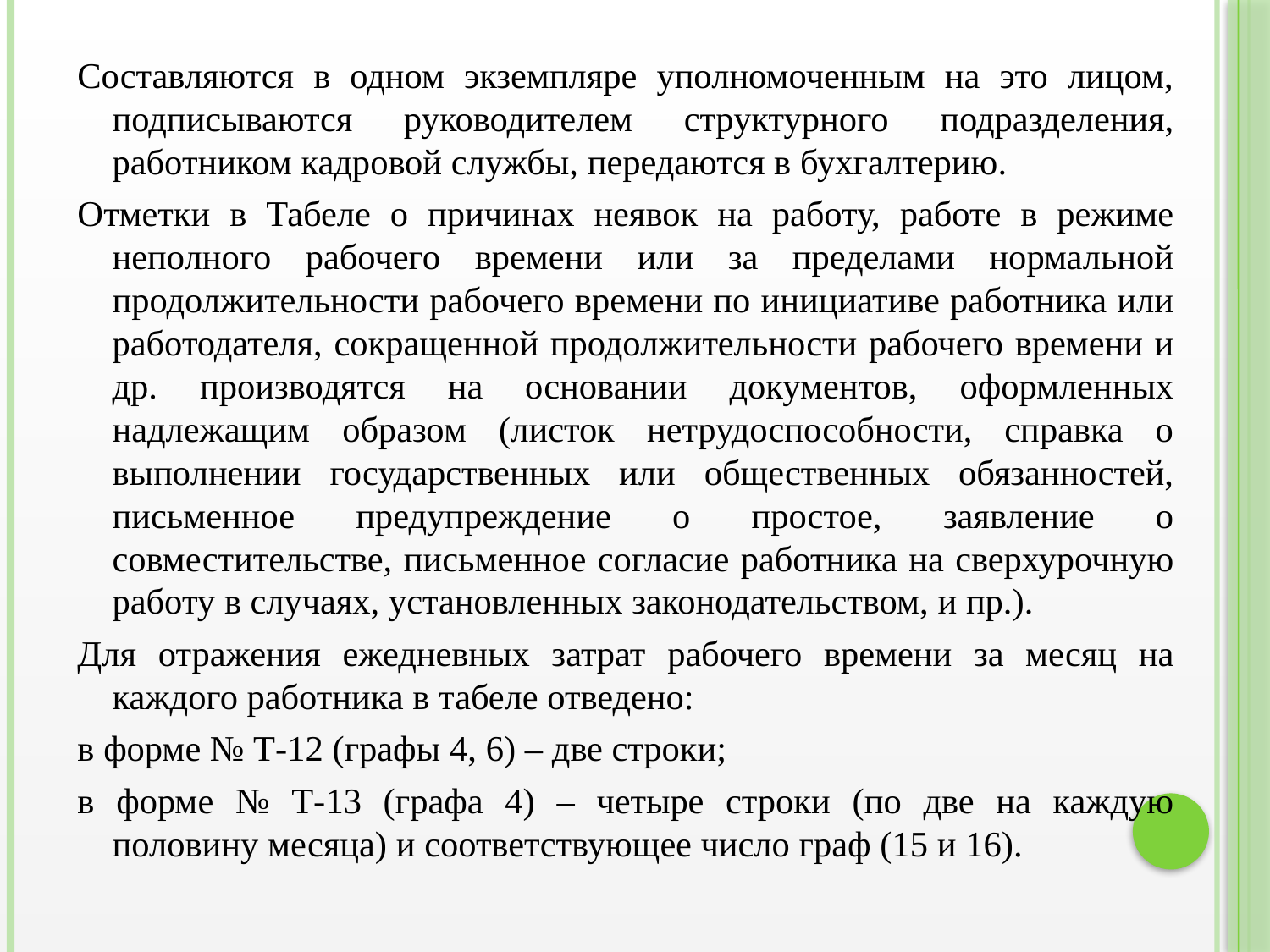

Составляются в одном экземпляре уполномоченным на это лицом, подписываются руководителем структурного подразделения, работником кадровой службы, передаются в бухгалтерию.
Отметки в Табеле о причинах неявок на работу, работе в режиме неполного рабочего времени или за пределами нормальной продолжительности рабочего времени по инициативе работника или работодателя, сокращенной продолжительности рабочего времени и др. производятся на основании документов, оформленных надлежащим образом (листок нетрудоспособности, справка о выполнении государственных или общественных обязанностей, письменное предупреждение о простое, заявление о совместительстве, письменное согласие работника на сверхурочную работу в случаях, установленных законодательством, и пр.).
Для отражения ежедневных затрат рабочего времени за месяц на каждого работника в табеле отведено:
в форме № Т-12 (графы 4, 6) – две строки;
в форме № Т-13 (графа 4) – четыре строки (по две на каждую половину месяца) и соответствующее число граф (15 и 16).